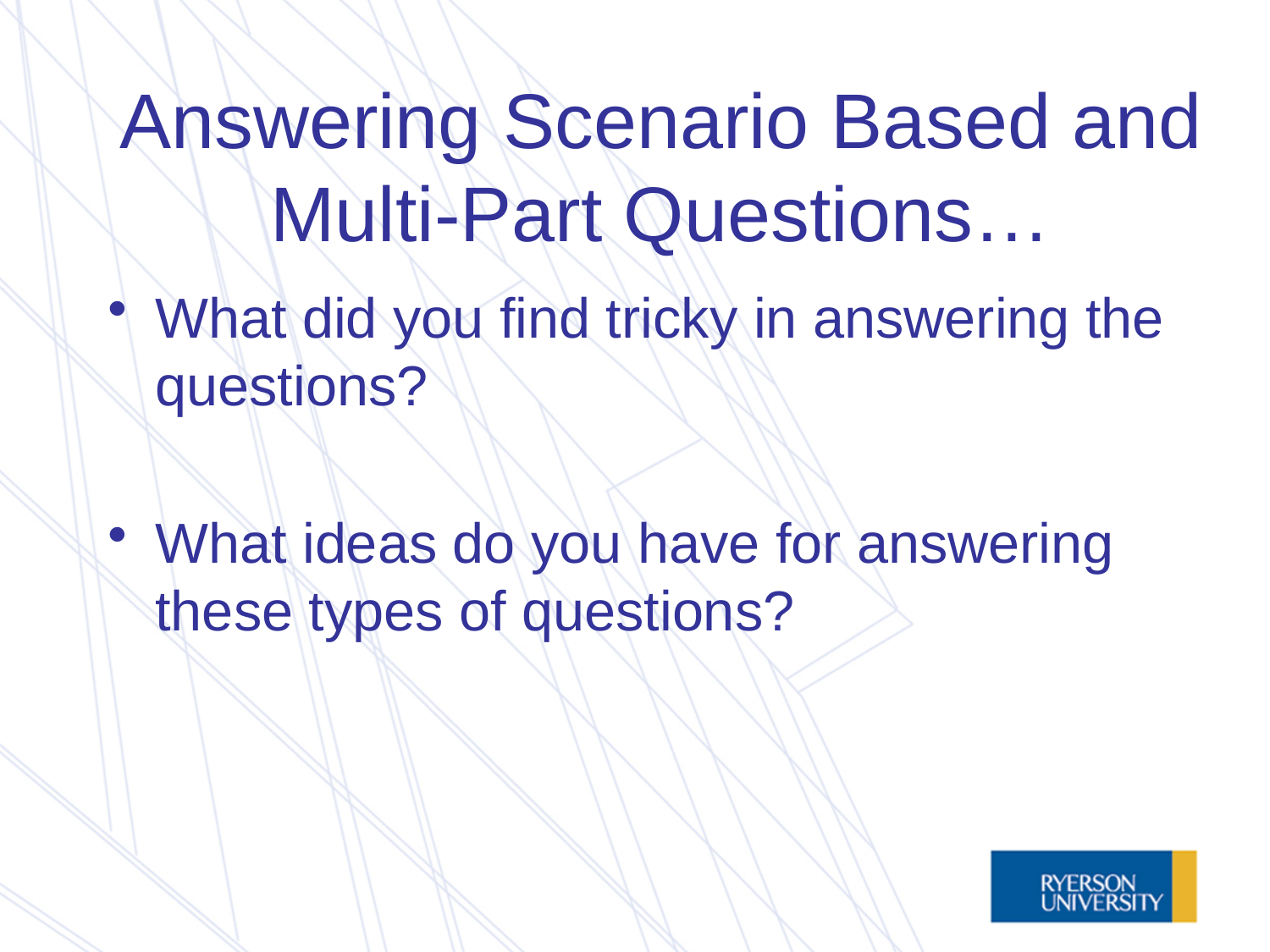

# Answering Scenario Based and Multi-Part Questions…
What did you find tricky in answering the questions?

What ideas do you have for answering these types of questions?